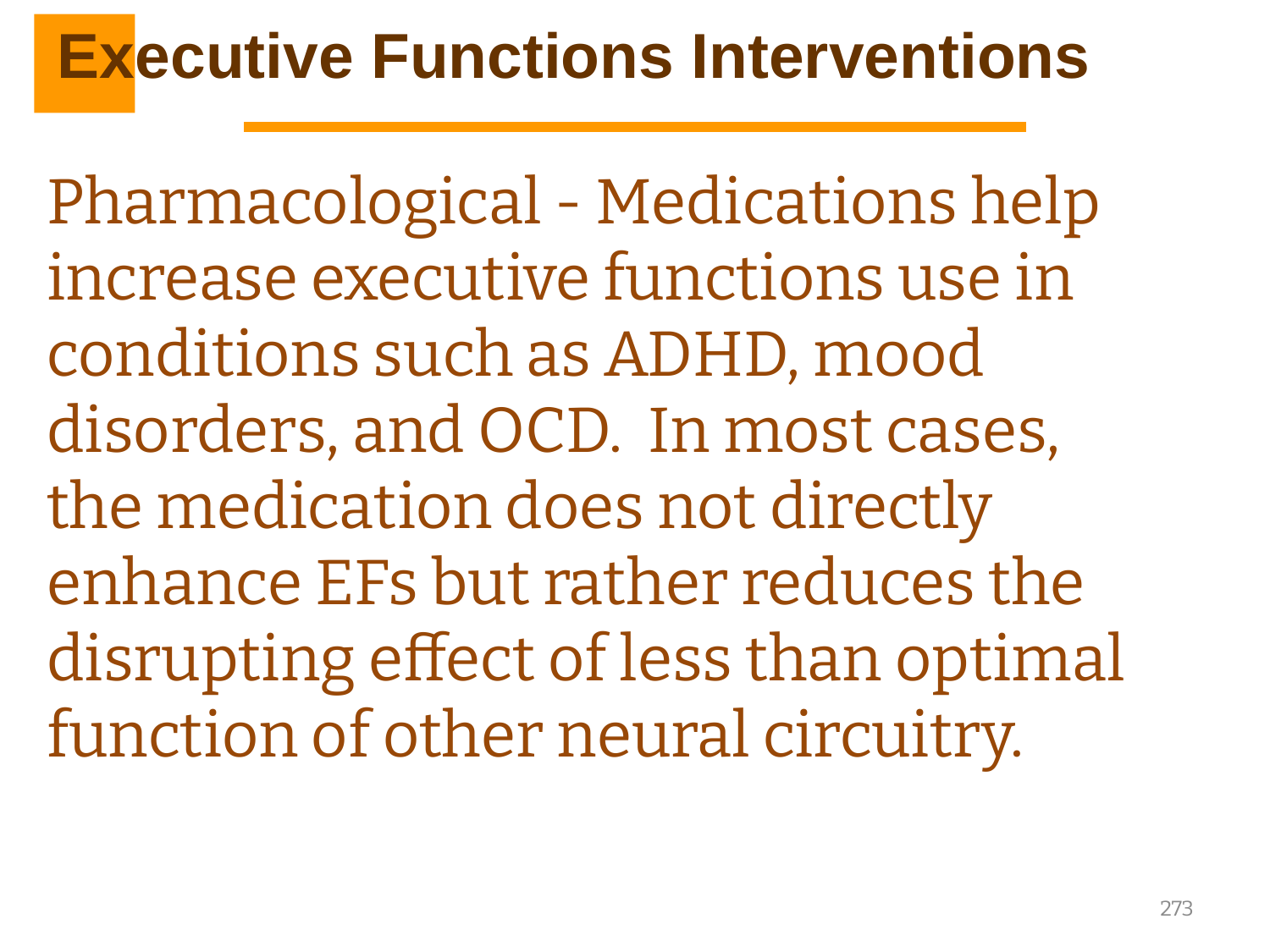

Executive Functions Interventions

Pharmacological - Medications help increase executive functions use in conditions such as ADHD, mood disorders, and OCD.  In most cases, the medication does not directly enhance EFs but rather reduces the disrupting effect of less than optimal function of other neural circuitry.
273